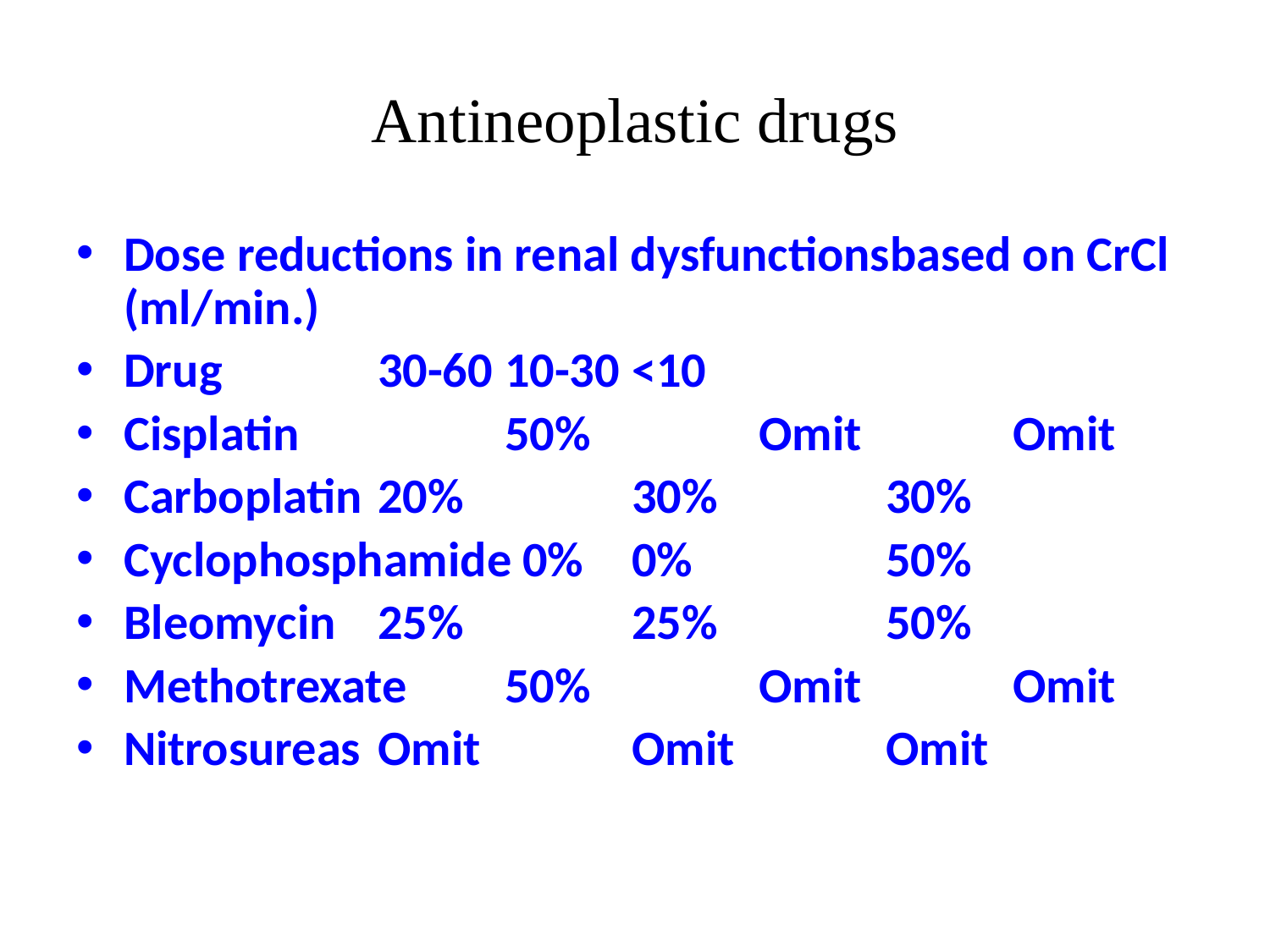

# Antineoplastic drugs
Dose reductions in renal dysfunctionsbased on CrCl (ml/min.)
Drug 		30-60 	10-30 	<10
Cisplatin 		50% 		Omit 		Omit
Carboplatin 	20% 		30% 		30%
Cyclophosphamide 0% 	0% 		50%
Bleomycin 	25% 		25% 		50%
Methotrexate 	50% 		Omit 		Omit
Nitrosureas 	Omit 		Omit 		Omit